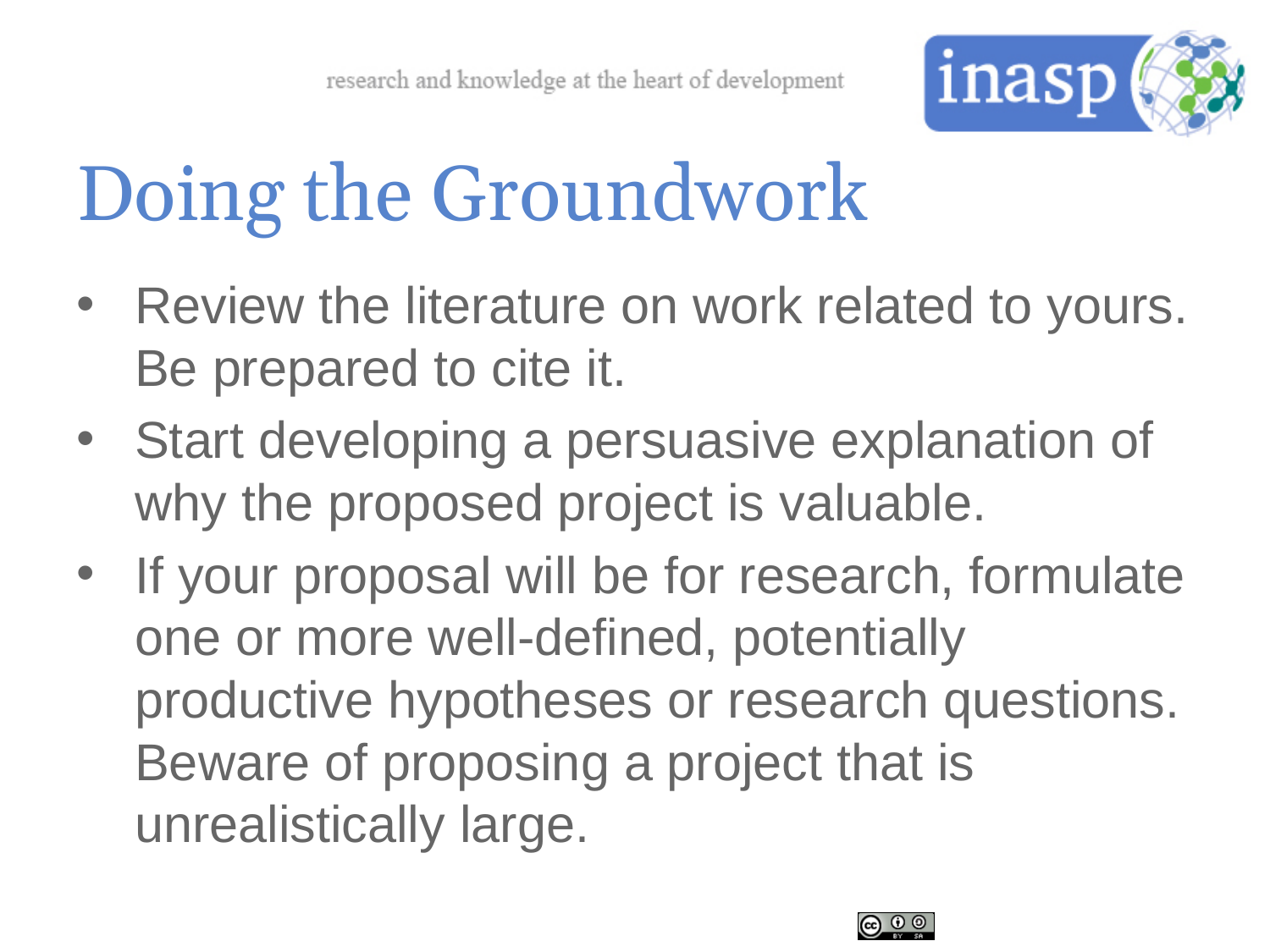

# Doing the Groundwork
Review the literature on work related to yours. Be prepared to cite it.
Start developing a persuasive explanation of why the proposed project is valuable.
If your proposal will be for research, formulate one or more well-defined, potentially productive hypotheses or research questions. Beware of proposing a project that is unrealistically large.